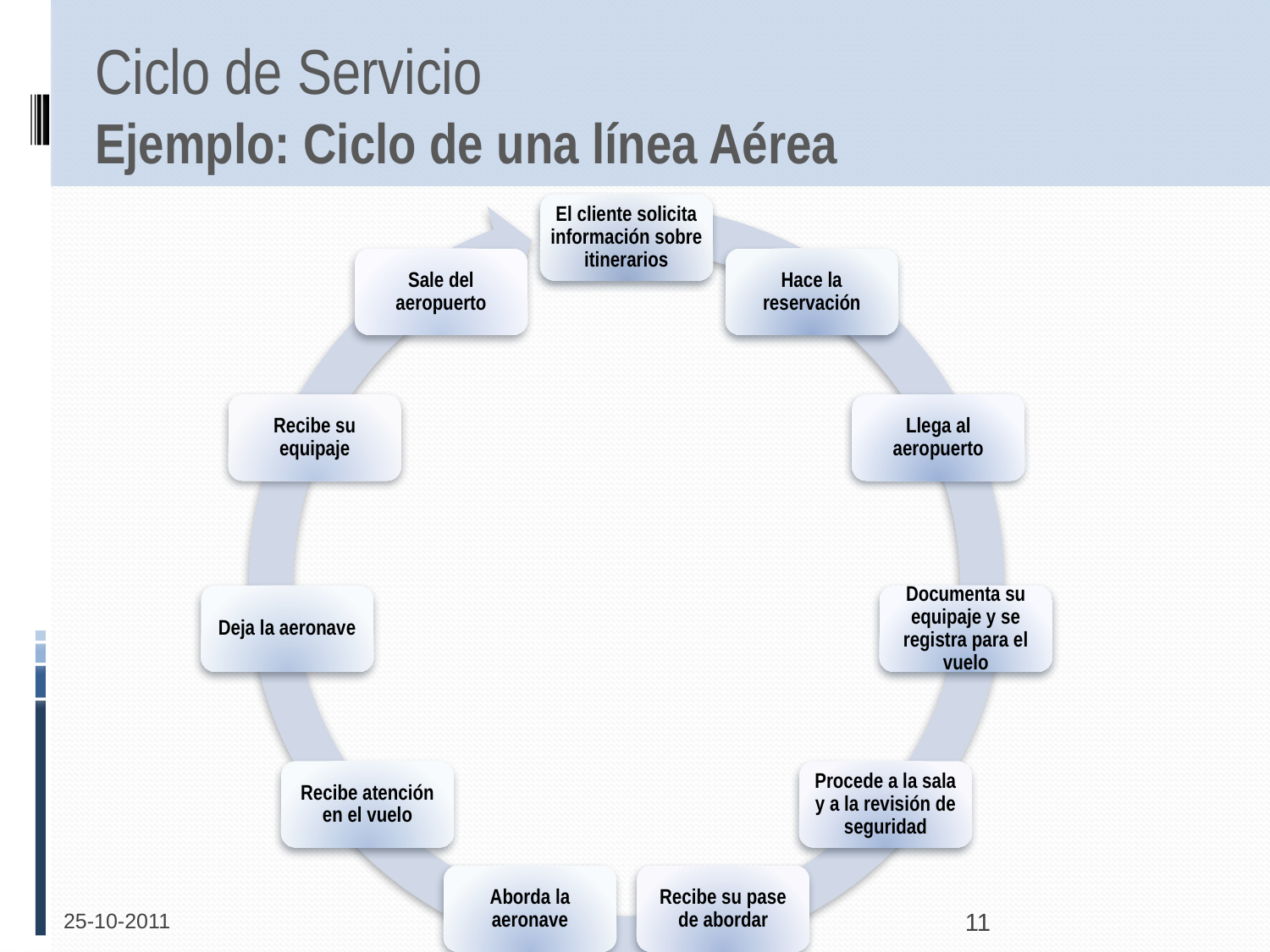

# Ciclo de Servicio Ejemplo: Ciclo de una línea Aérea
El cliente solicita información sobre itinerarios
Hace la reservación
Llega al aeropuerto
Documenta su equipaje y se registra para el vuelo
Procede a la sala y a la revisión de seguridad
Recibe su pase de abordar
Aborda la aeronave
Recibe atención en el vuelo
Deja la aeronave
Recibe su equipaje
Sale del aeropuerto
25-10-2011
11